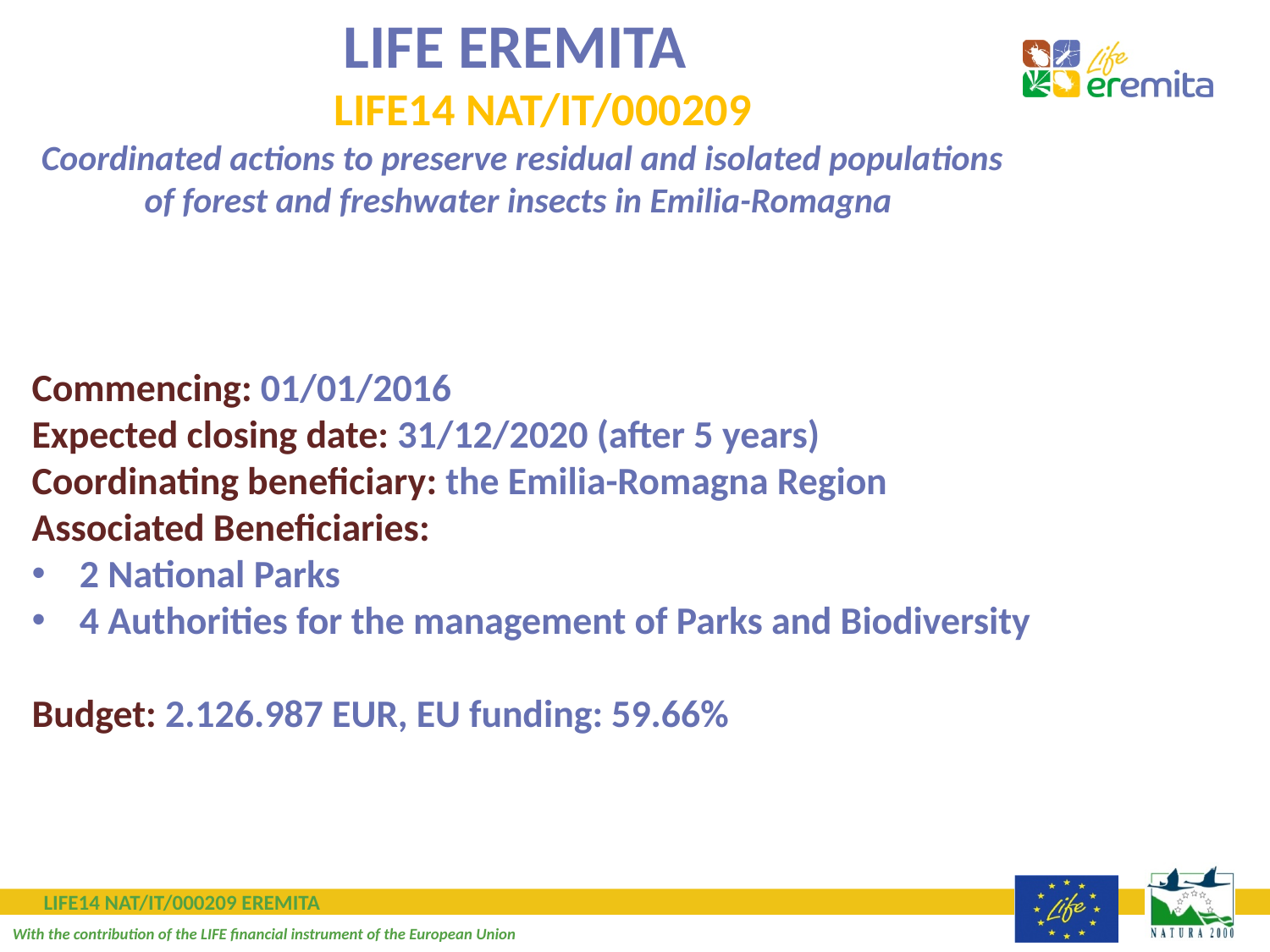

LIFE EREMITA
     LIFE14 NAT/IT/000209
Coordinated actions to preserve residual and isolated populations of forest and freshwater insects in Emilia-Romagna

Commencing: 01/01/2016
Expected closing date: 31/12/2020 (after 5 years)
Coordinating beneficiary: the Emilia-Romagna Region
Associated Beneficiaries:
2 National Parks
4 Authorities for the management of Parks and Biodiversity

Budget: 2.126.987 EUR, EU funding: 59.66%